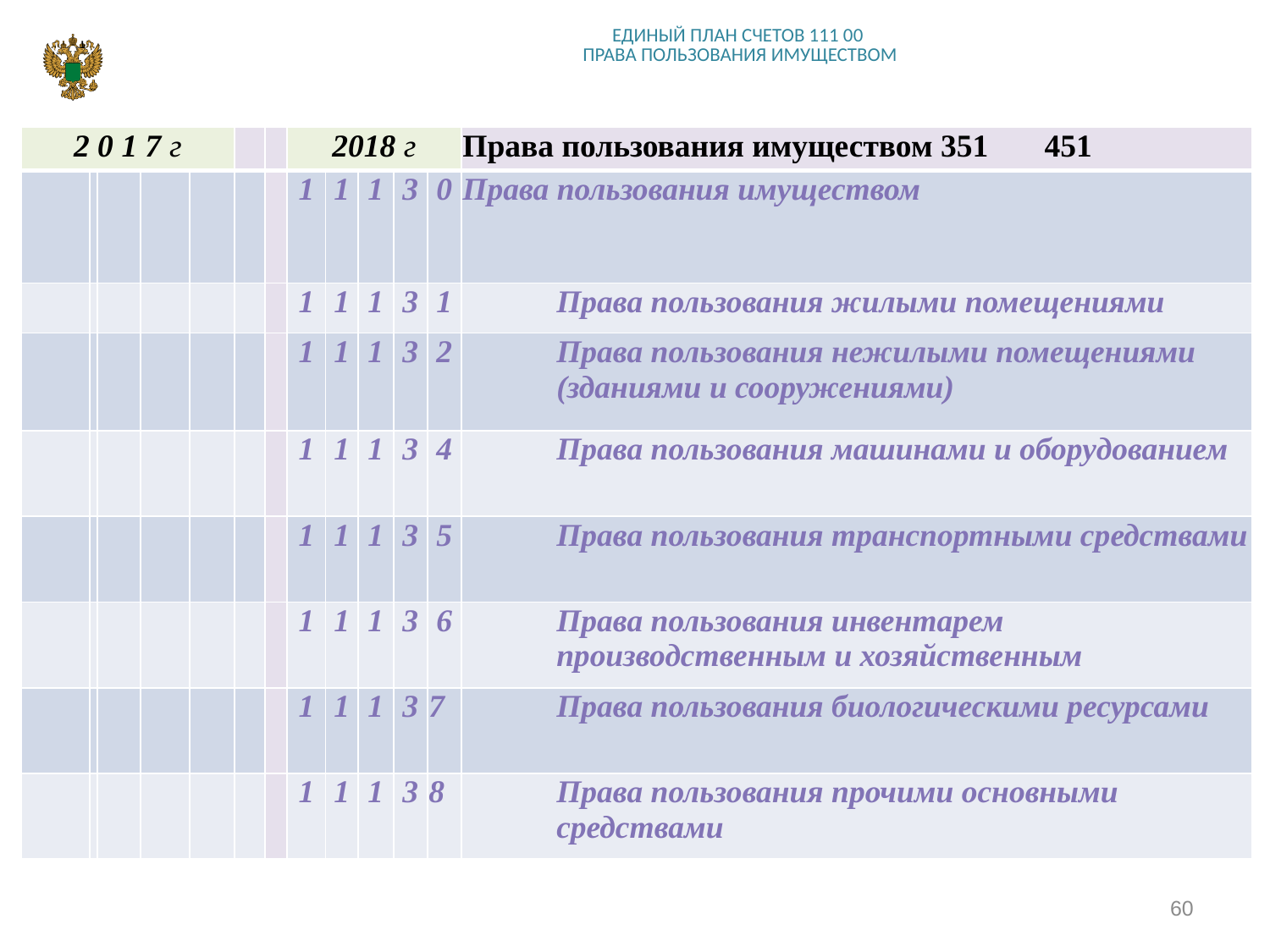

# ЕДИНЫЙ ПЛАН СЧЕТОВ 111 00 ПРАВА ПОЛЬЗОВАНИЯ ИМУЩЕСТВОМ
| 2 0 1 7 г |  |  |  |  |  |  | 2018 г |  |  |  |  | Права пользования имуществом 351 451 |
| --- | --- | --- | --- | --- | --- | --- | --- | --- | --- | --- | --- | --- |
|  |  |  |  |  |  |  | 1 | 1 | 1 | 3 | 0 | Права пользования имуществом |
|  |  |  |  |  |  |  | 1 | 1 | 1 | 3 | 1 | Права пользования жилыми помещениями |
|  |  |  |  |  |  |  | 1 | 1 | 1 | 3 | 2 | Права пользования нежилыми помещениями (зданиями и сооружениями) |
|  |  |  |  |  |  |  | 1 | 1 | 1 | 3 | 4 | Права пользования машинами и оборудованием |
|  |  |  |  |  |  |  | 1 | 1 | 1 | 3 | 5 | Права пользования транспортными средствами |
|  |  |  |  |  |  |  | 1 | 1 | 1 | 3 | 6 | Права пользования инвентарем производственным и хозяйственным |
|  |  |  |  |  |  |  | 1 | 1 | 1 | 3 | 7 | Права пользования биологическими ресурсами |
|  |  |  |  |  |  |  | 1 | 1 | 1 | 3 | 8 | Права пользования прочими основными средствами |

60